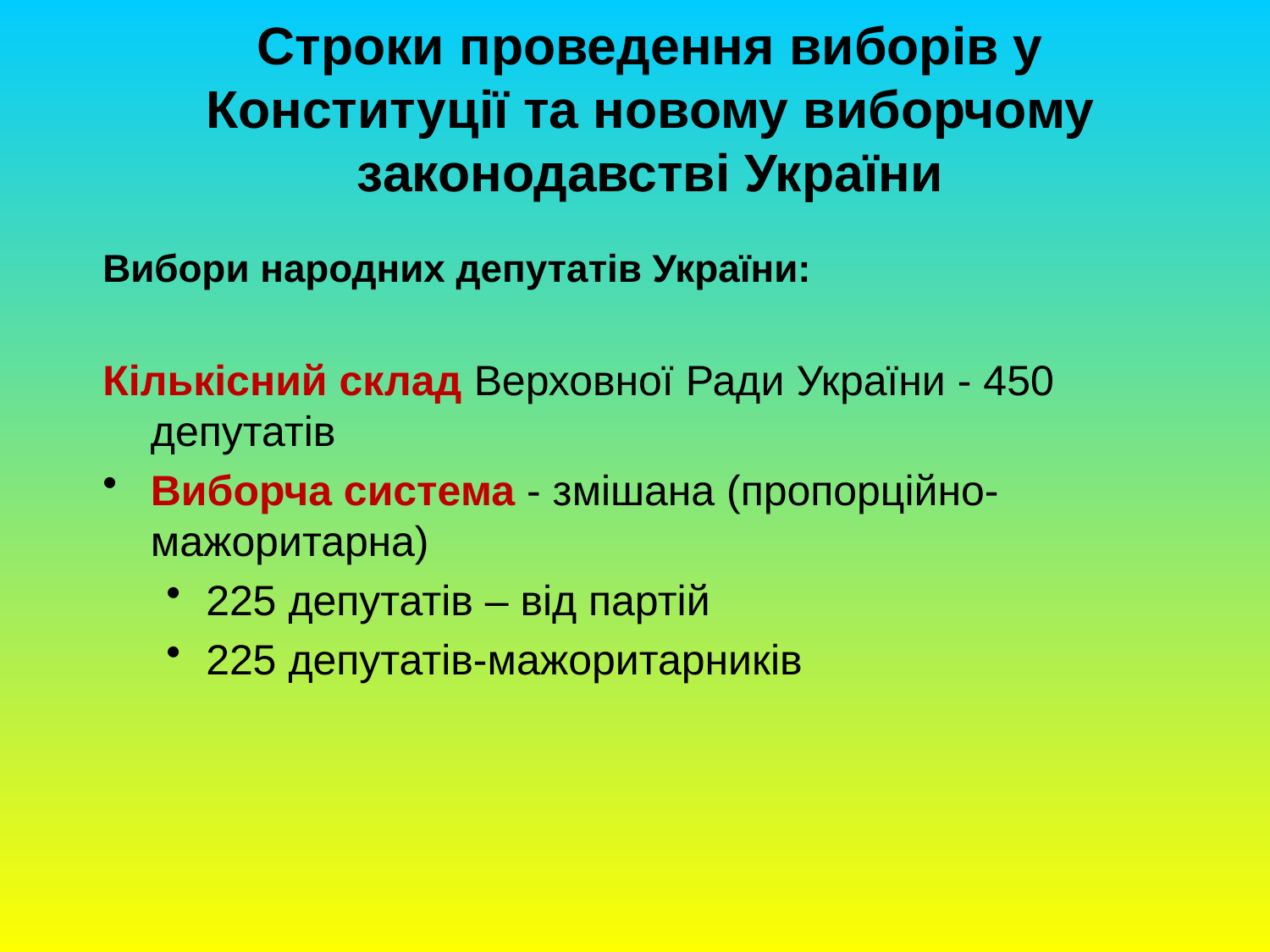

# Строки проведення виборів у Конституції та новому виборчому законодавстві України
Вибори народних депутатів України:

Кількісний склад Верховної Ради України - 450 депутатів
Виборча система - змішана (пропорційно-мажоритарна)
225 депутатів – від партій
225 депутатів-мажоритарників